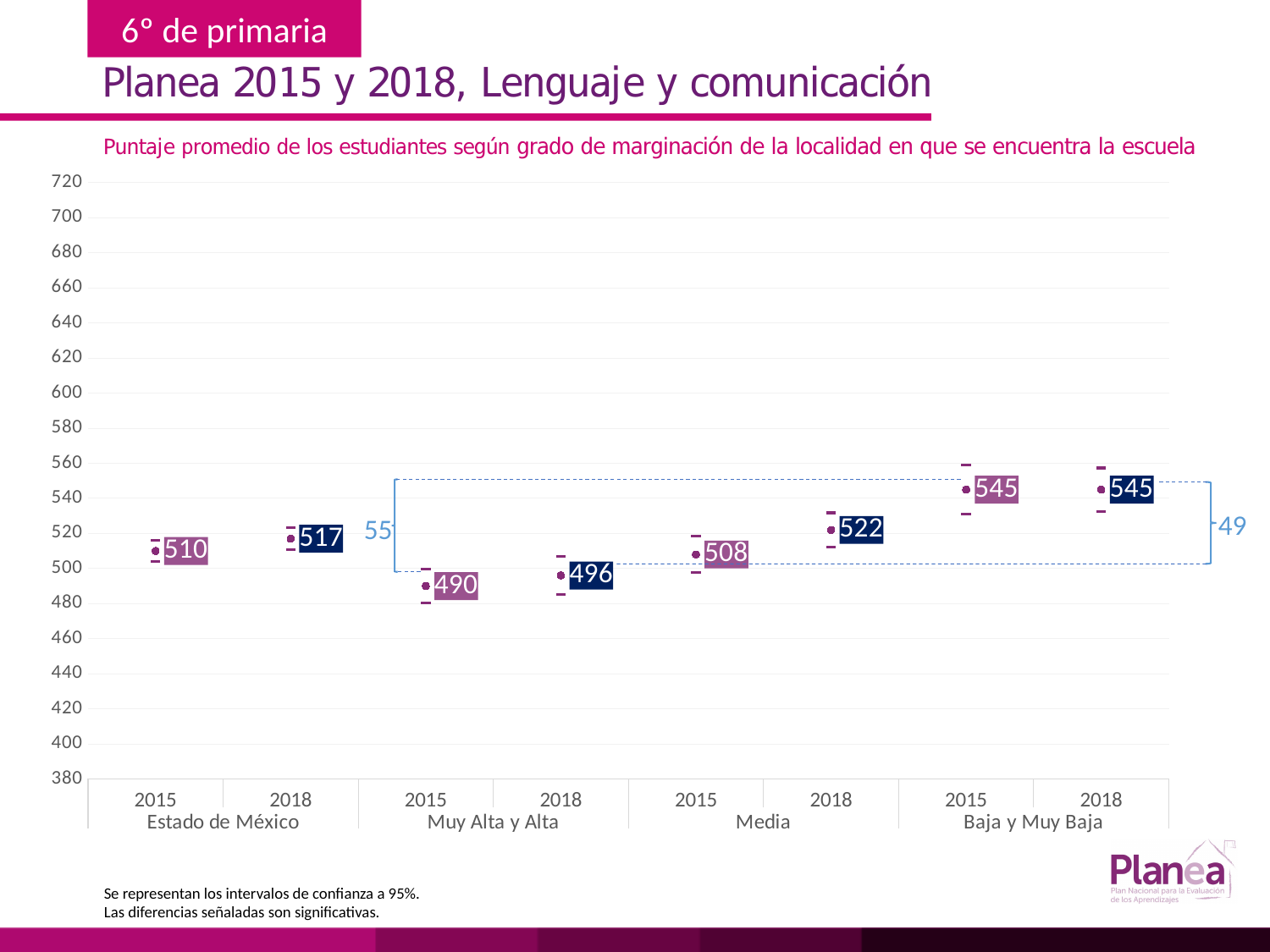

Planea 2015 y 2018, Lenguaje y comunicación

Puntaje promedio de los estudiantes según grado de marginación de la localidad en que se encuentra la escuela

### Chart

| Category |  |  |  |
|---|---|---|---|
| 2015 | 504.03 | 515.97 | 510.0 |
| 2018 | 510.831 | 523.169 | 517.0 |
| 2015 | 480.448 | 499.552 | 490.0 |
| 2018 | 485.055 | 506.945 | 496.0 |
| 2015 | 497.652 | 518.348 | 508.0 |
| 2018 | 512.249 | 531.751 | 522.0 |
| 2015 | 530.871 | 559.129 | 545.0 |
| 2018 | 532.662 | 557.338 | 545.0 |
55

49
Se representan los intervalos de confianza a 95%.
Las diferencias señaladas son significativas.